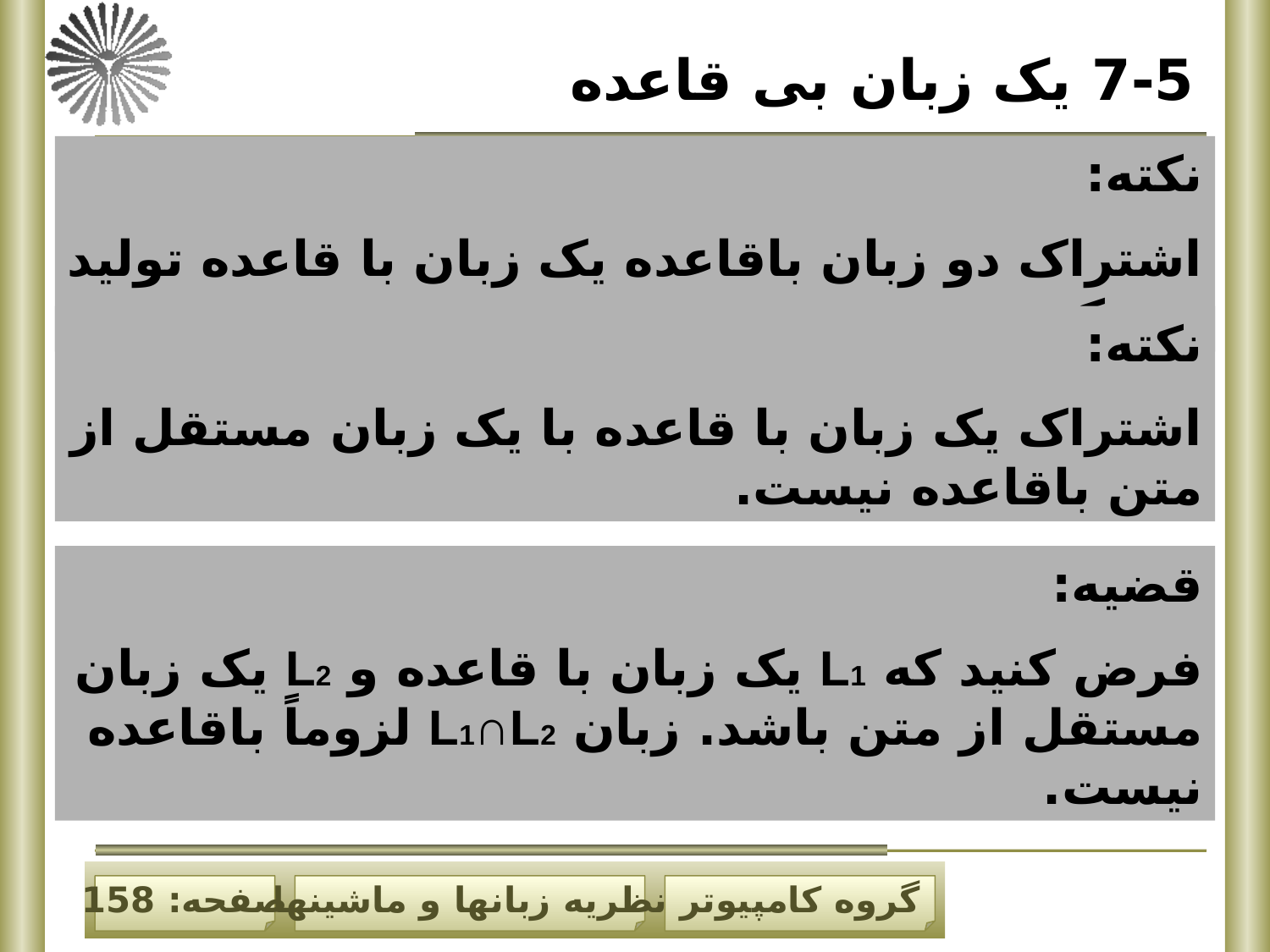

7-5 یک زبان بی قاعده
نکته:
اشتراک دو زبان باقاعده یک زبان با قاعده تولید می کند.
نکته:
اشتراک یک زبان با قاعده با یک زبان مستقل از متن باقاعده نیست.
قضیه:
فرض کنید که L1 یک زبان با قاعده و L2 یک زبان مستقل از متن باشد. زبان L1∩L2 لزوماً باقاعده نیست.